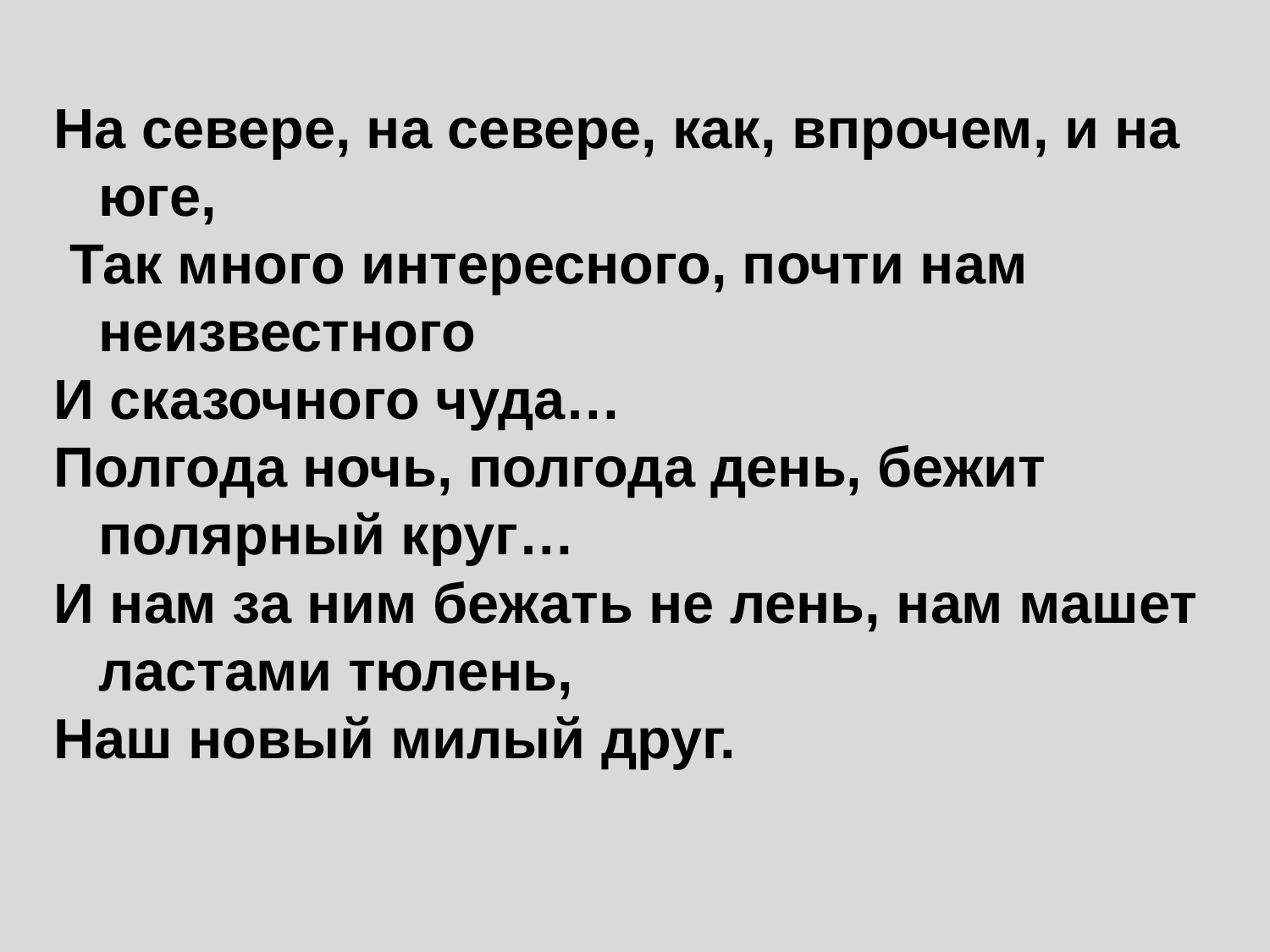

На севере, на севере, как, впрочем, и на юге,
 Так много интересного, почти нам неизвестного
И сказочного чуда…
Полгода ночь, полгода день, бежит полярный круг…
И нам за ним бежать не лень, нам машет ластами тюлень,
Наш новый милый друг.